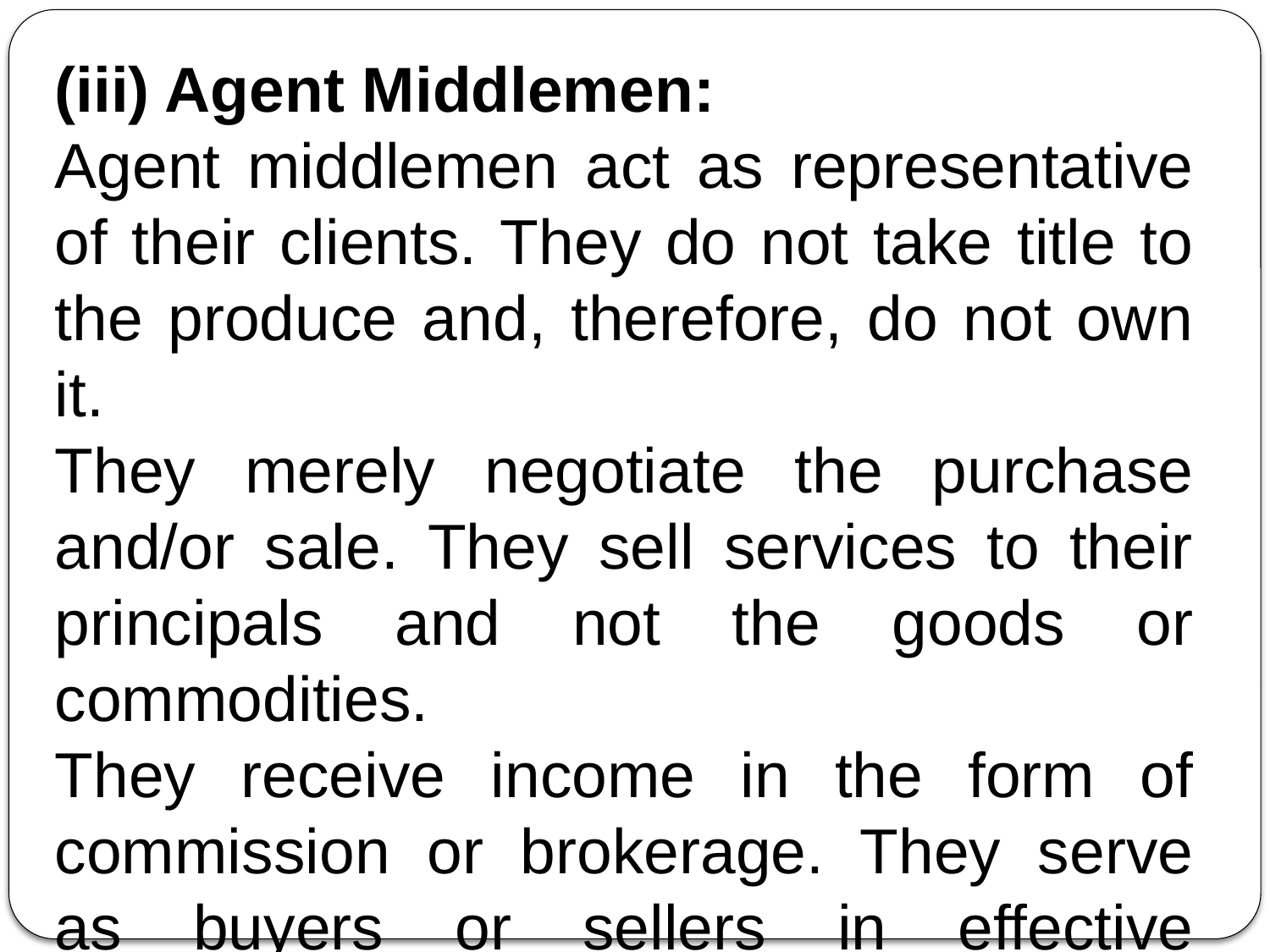

(iii) Agent Middlemen:
Agent middlemen act as representative of their clients. They do not take title to the produce and, therefore, do not own it.
They merely negotiate the purchase and/or sale. They sell services to their principals and not the goods or commodities.
They receive income in the form of commission or brokerage. They serve as buyers or sellers in effective bargaining.